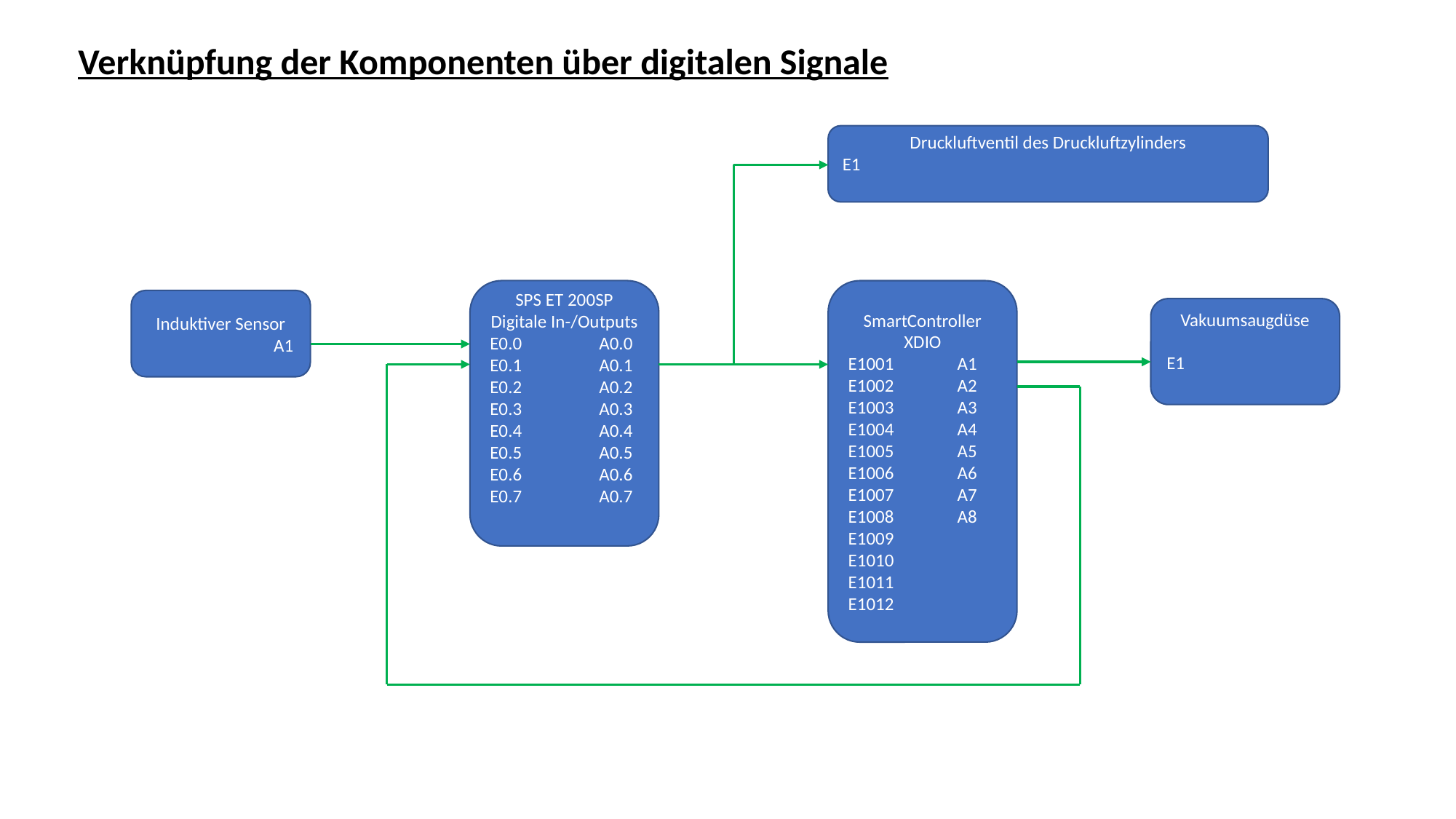

Verknüpfung der Komponenten über digitalen Signale
Druckluftventil des Druckluftzylinders
E1

SPS ET 200SP
Digitale In-/Outputs
E0.0	A0.0
E0.1	A0.1
E0.2	A0.2
E0.3	A0.3
E0.4	A0.4
E0.5	A0.5
E0.6	A0.6
E0.7	A0.7

SmartController
XDIO
E1001	A1
E1002	A2
E1003	A3
E1004	A4
E1005	A5
E1006	A6
E1007	A7
E1008	A8
E1009
E1010
E1011
E1012
Induktiver Sensor	    A1
Vakuumsaugdüse

E1